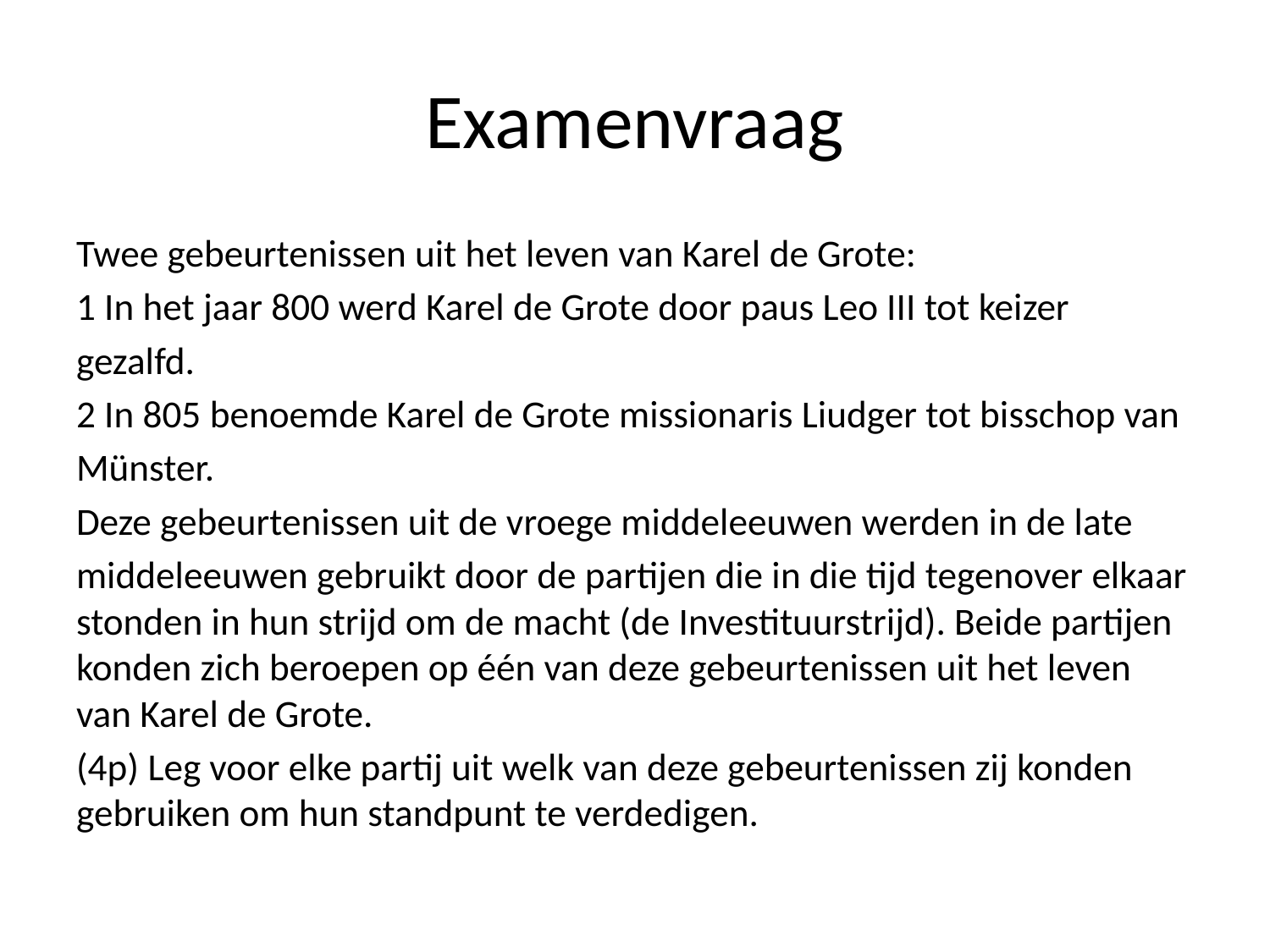

# Examenvraag
Twee gebeurtenissen uit het leven van Karel de Grote:
1 In het jaar 800 werd Karel de Grote door paus Leo III tot keizer
gezalfd.
2 In 805 benoemde Karel de Grote missionaris Liudger tot bisschop van
Münster.
Deze gebeurtenissen uit de vroege middeleeuwen werden in de late
middeleeuwen gebruikt door de partijen die in die tijd tegenover elkaar stonden in hun strijd om de macht (de Investituurstrijd). Beide partijen konden zich beroepen op één van deze gebeurtenissen uit het leven van Karel de Grote.
(4p) Leg voor elke partij uit welk van deze gebeurtenissen zij konden gebruiken om hun standpunt te verdedigen.